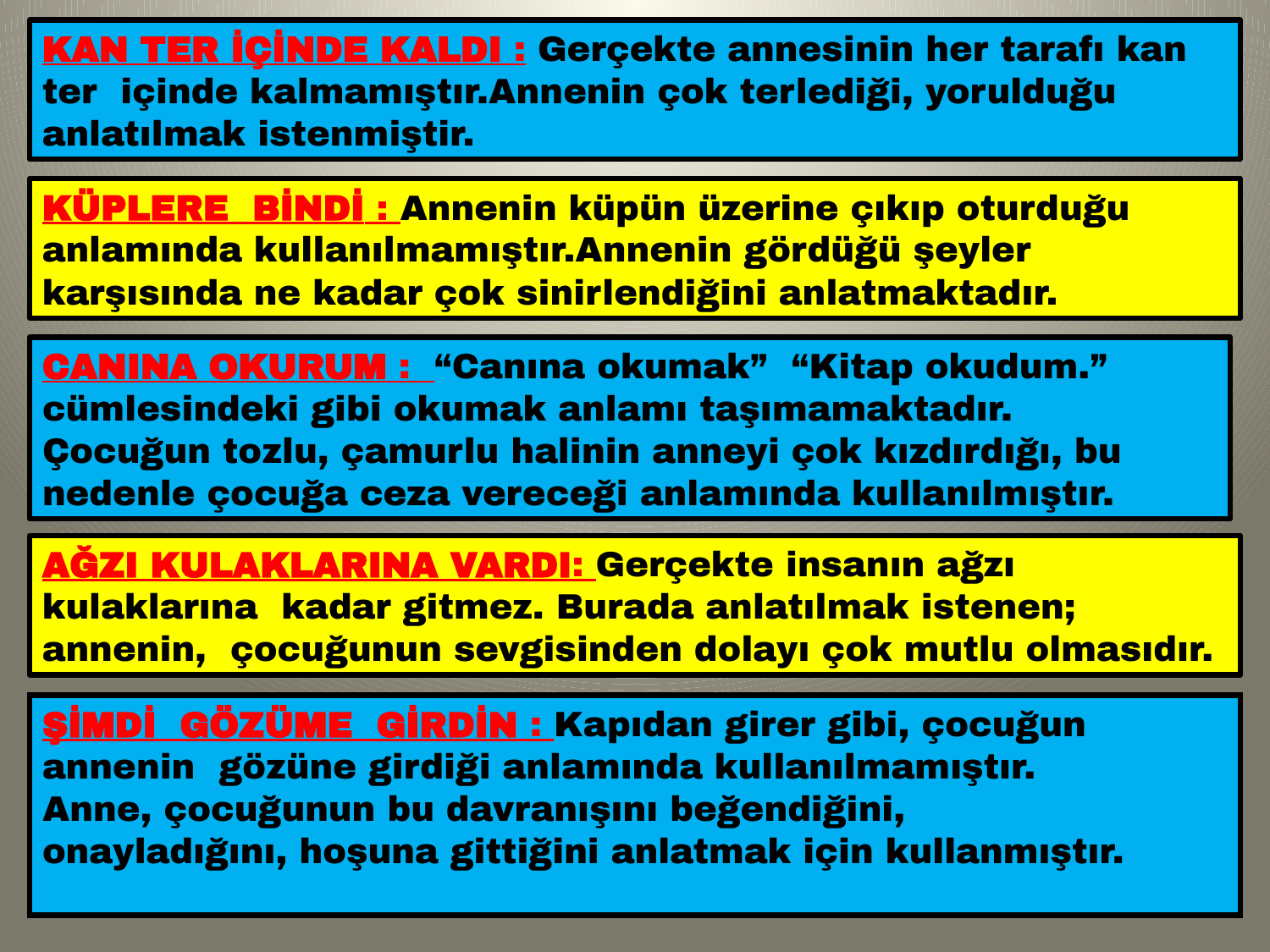

Kan ter İçİnde kaldI : Gerçekte annesinin her tarafı kan ter  içinde kalmamıştır.Annenin çok terlediği, yorulduğu  anlatılmak istenmiştir.
Küplere  bİndİ : Annenin küpün üzerine çıkıp oturduğu  anlamında kullanılmamıştır.Annenin gördüğü şeyler  karşısında ne kadar çok sinirlendiğini anlatmaktadır.
CanIna okurum :  “Canına okumak”  “Kitap okudum.”  cümlesindeki gibi okumak anlamı taşımamaktadır.
Çocuğun tozlu, çamurlu halinin anneyi çok kızdırdığı, bu  nedenle çocuğa ceza vereceği anlamında kullanılmıştır.
AğzI kulaklarIna vardI: Gerçekte insanın ağzı kulaklarına  kadar gitmez. Burada anlatılmak istenen; annenin,  çocuğunun sevgisinden dolayı çok mutlu olmasıdır.
Şİmdİ  gözüme  gİrdİn : Kapıdan girer gibi, çocuğun annenin  gözüne girdiği anlamında kullanılmamıştır.
Anne, çocuğunun bu davranışını beğendiğini,
onayladığını, hoşuna gittiğini anlatmak için kullanmıştır.